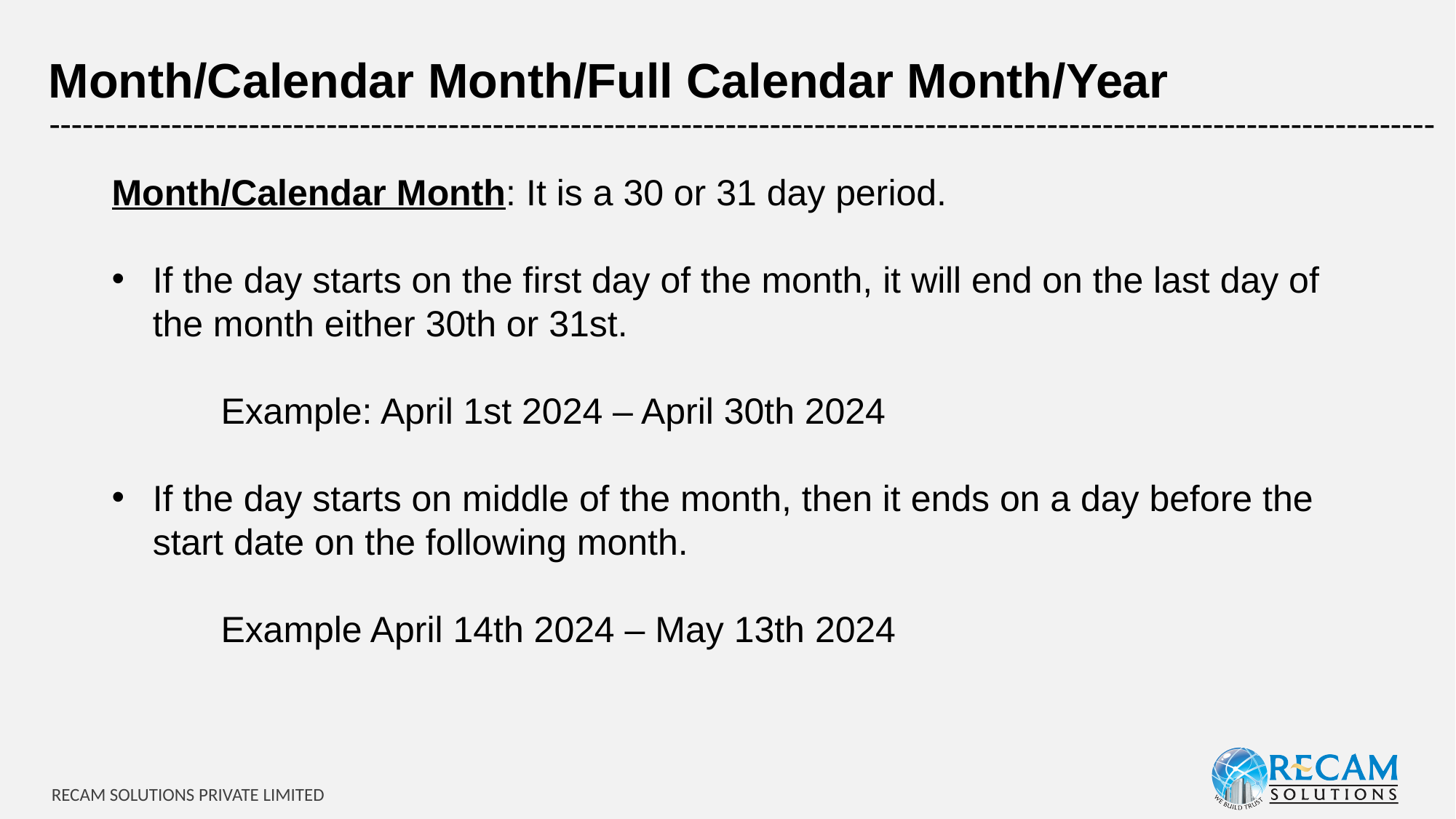

Month/Calendar Month/Full Calendar Month/Year
-----------------------------------------------------------------------------------------------------------------------------
Month/Calendar Month: It is a 30 or 31 day period.

If the day starts on the first day of the month, it will end on the last day of the month either 30th or 31st.

	Example: April 1st 2024 – April 30th 2024

If the day starts on middle of the month, then it ends on a day before the start date on the following month.

	Example April 14th 2024 – May 13th 2024
RECAM SOLUTIONS PRIVATE LIMITED